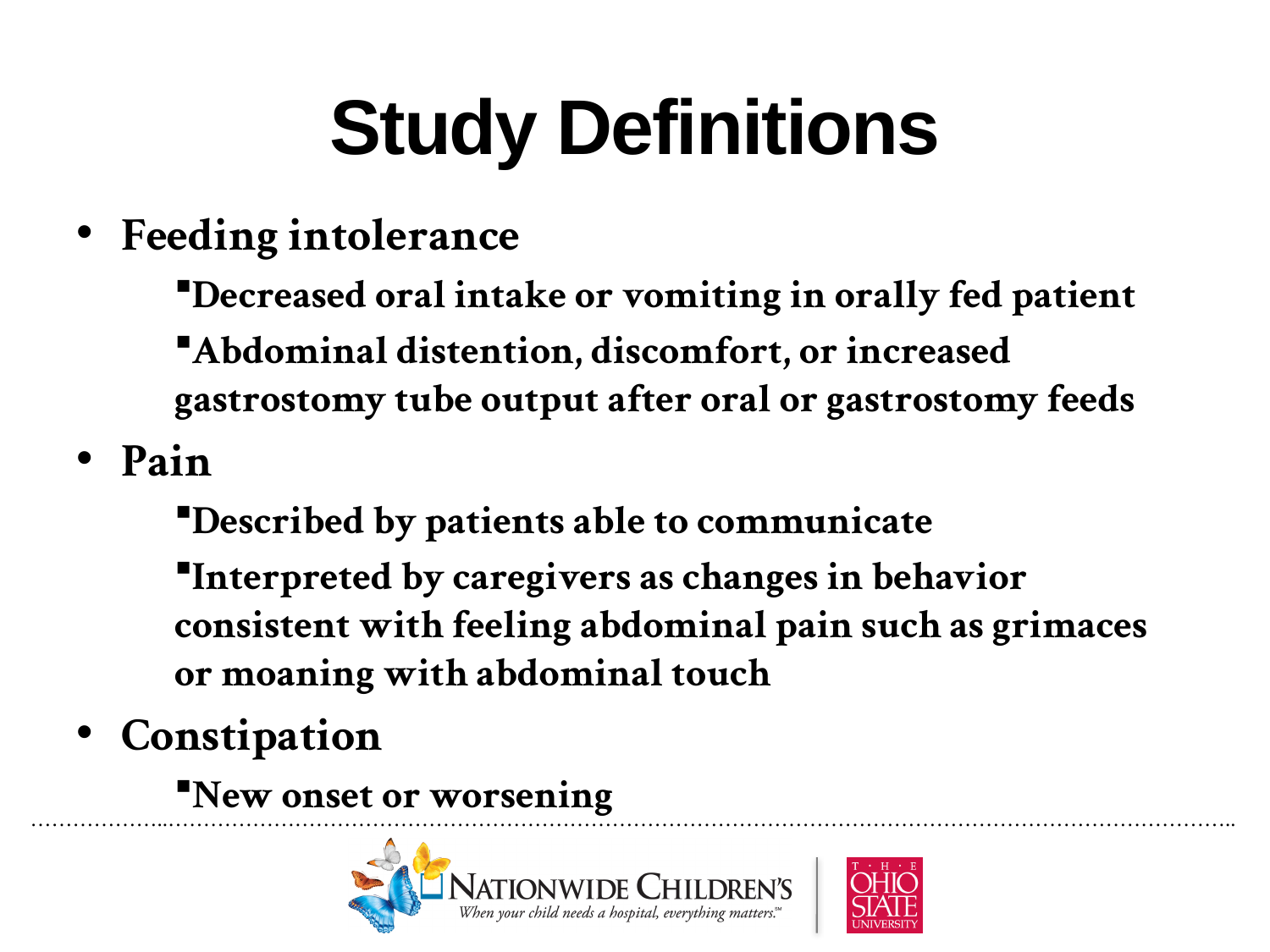

# Study Definitions
Feeding intolerance
Decreased oral intake or vomiting in orally fed patient
Abdominal distention, discomfort, or increased gastrostomy tube output after oral or gastrostomy feeds
Pain
Described by patients able to communicate
Interpreted by caregivers as changes in behavior consistent with feeling abdominal pain such as grimaces or moaning with abdominal touch
Constipation
New onset or worsening